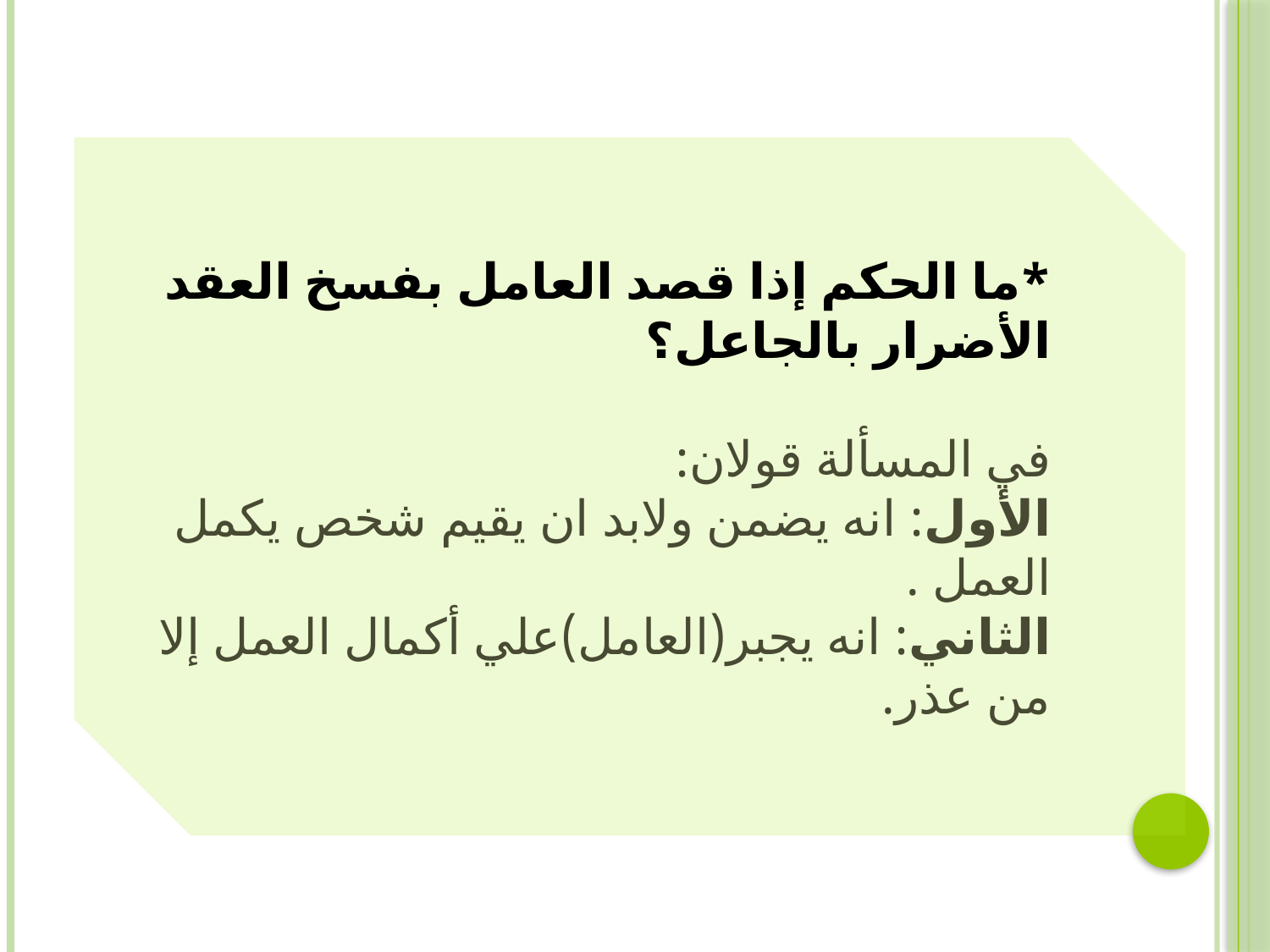

*ما الحكم إذا قصد العامل بفسخ العقد الأضرار بالجاعل؟

في المسألة قولان:
الأول: انه يضمن ولابد ان يقيم شخص يكمل العمل .
الثاني: انه يجبر(العامل)علي أكمال العمل إلا من عذر.